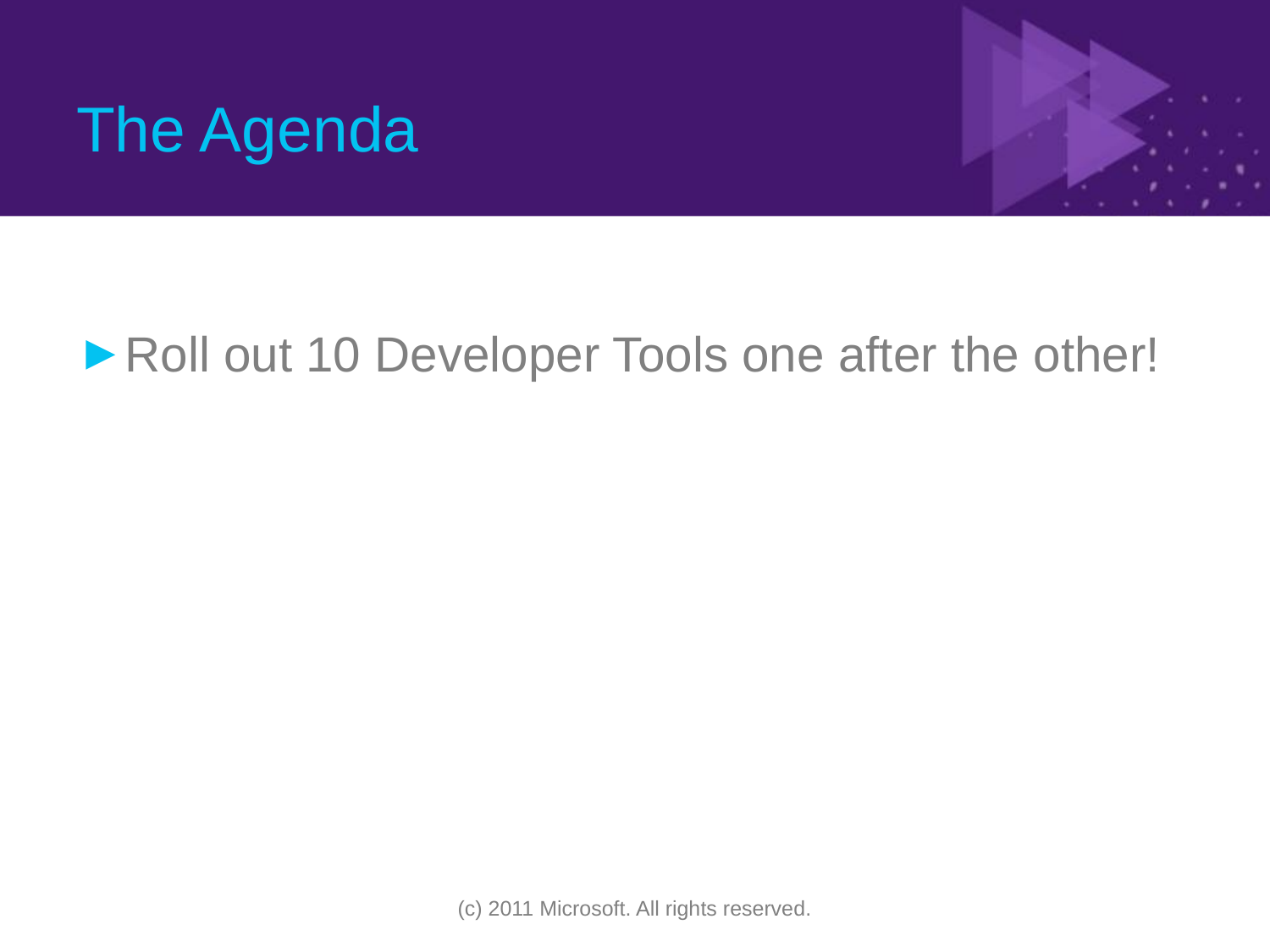

# The Agenda
Roll out 10 Developer Tools one after the other!
(c) 2011 Microsoft. All rights reserved.